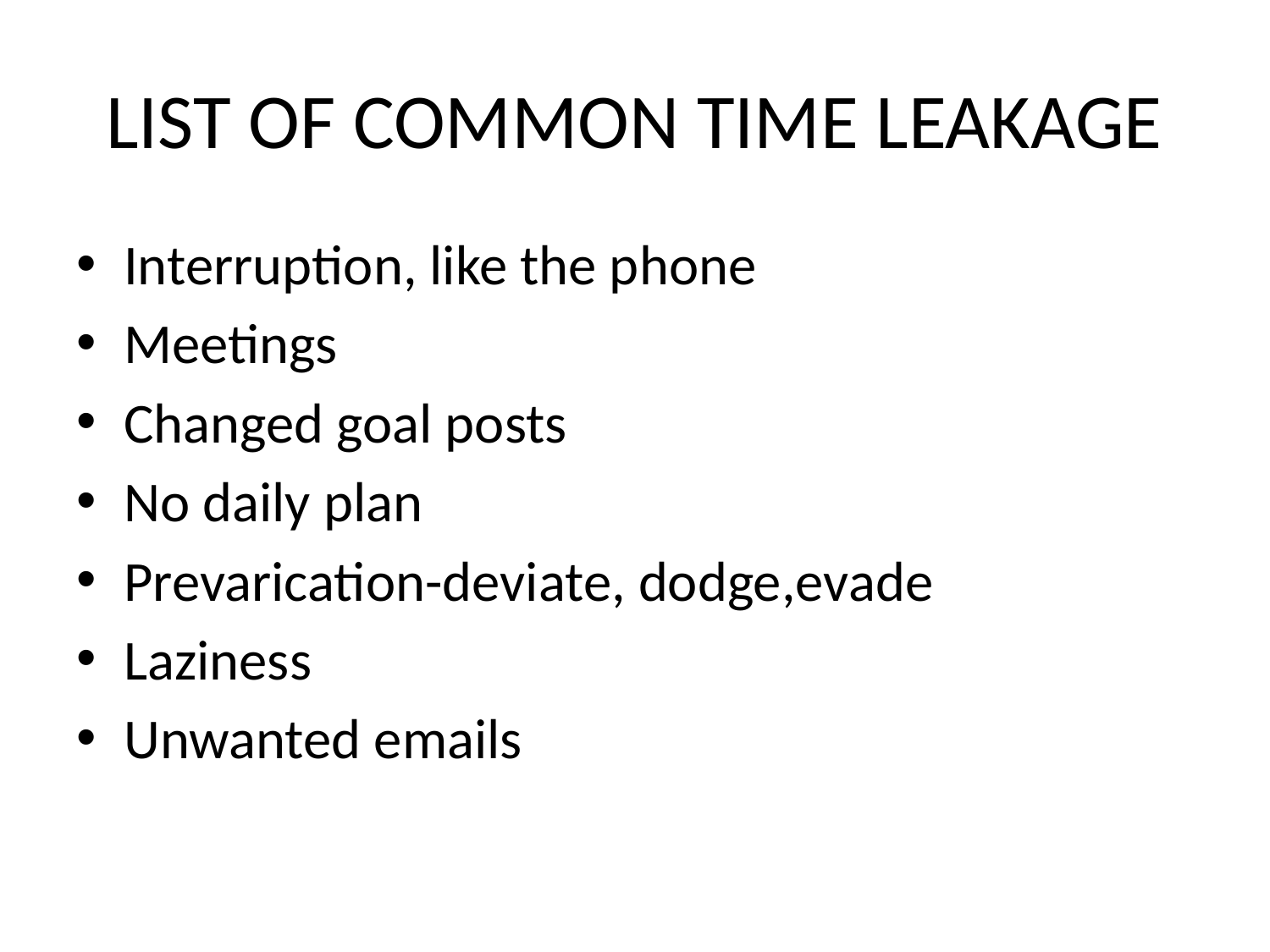

# LIST OF COMMON TIME LEAKAGE
Interruption, like the phone
Meetings
Changed goal posts
No daily plan
Prevarication-deviate, dodge,evade
Laziness
Unwanted emails